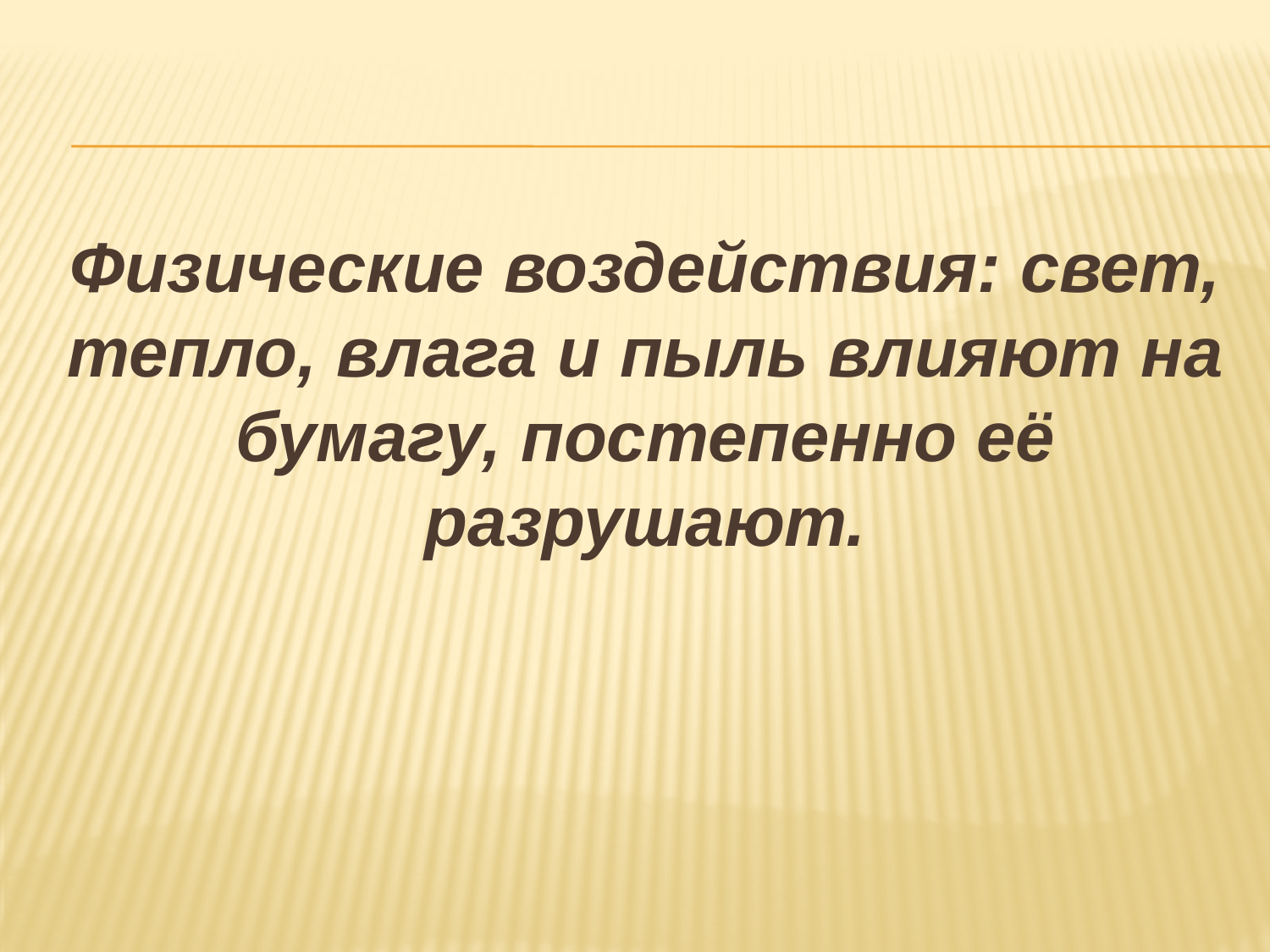

Физические воздействия: свет, тепло, влага и пыль влияют на бумагу, постепенно её разрушают.